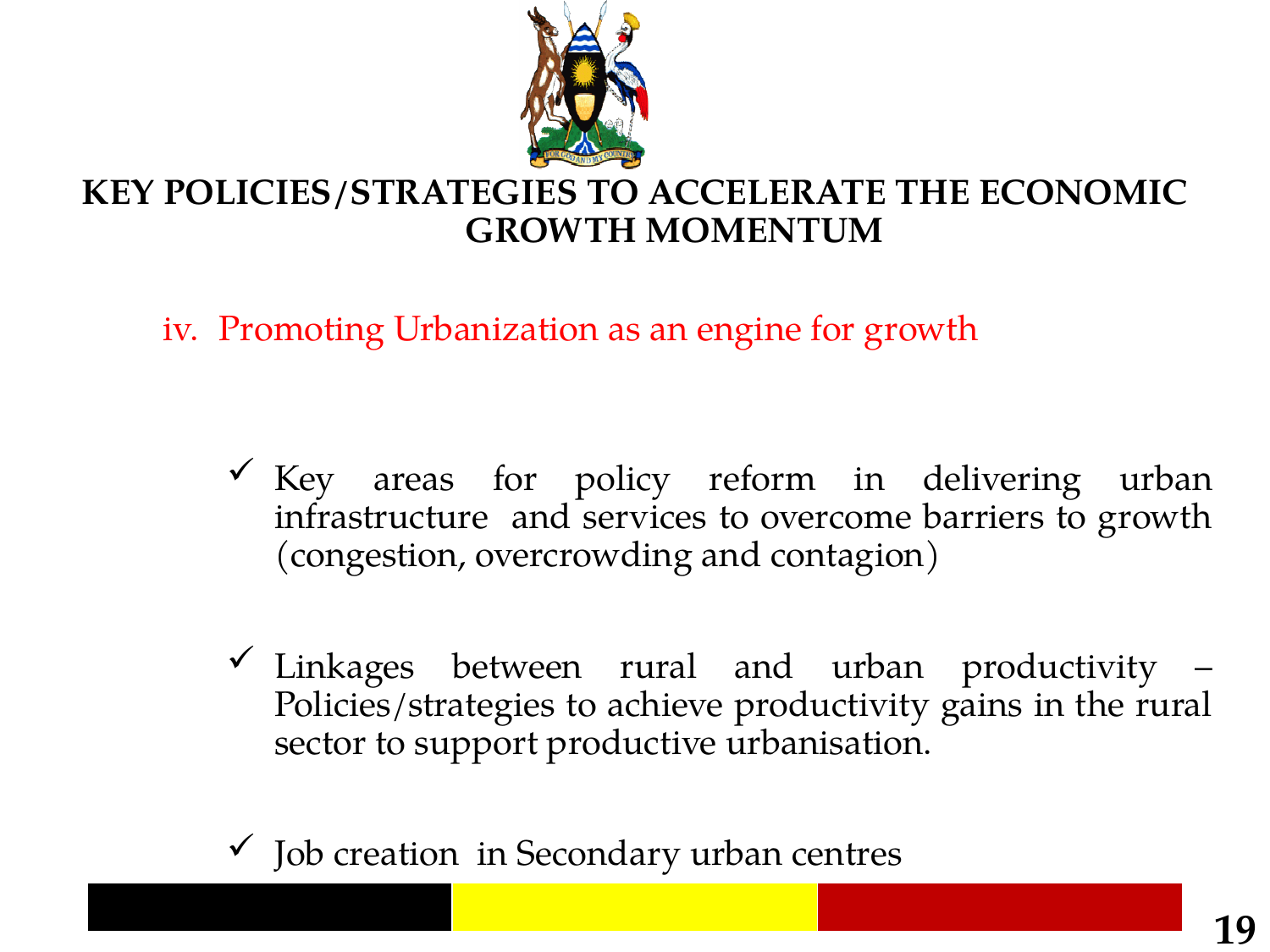

KEY POLICIES/STRATEGIES TO ACCELERATE THE ECONOMIC GROWTH MOMENTUM

Promoting Urbanization as an engine for growth

Key areas for policy reform in delivering urban infrastructure  and services to overcome barriers to growth (congestion, overcrowding and contagion)

Linkages between rural and urban productivity – Policies/strategies to achieve productivity gains in the rural sector to support productive urbanisation.

Job creation  in Secondary urban centres

19